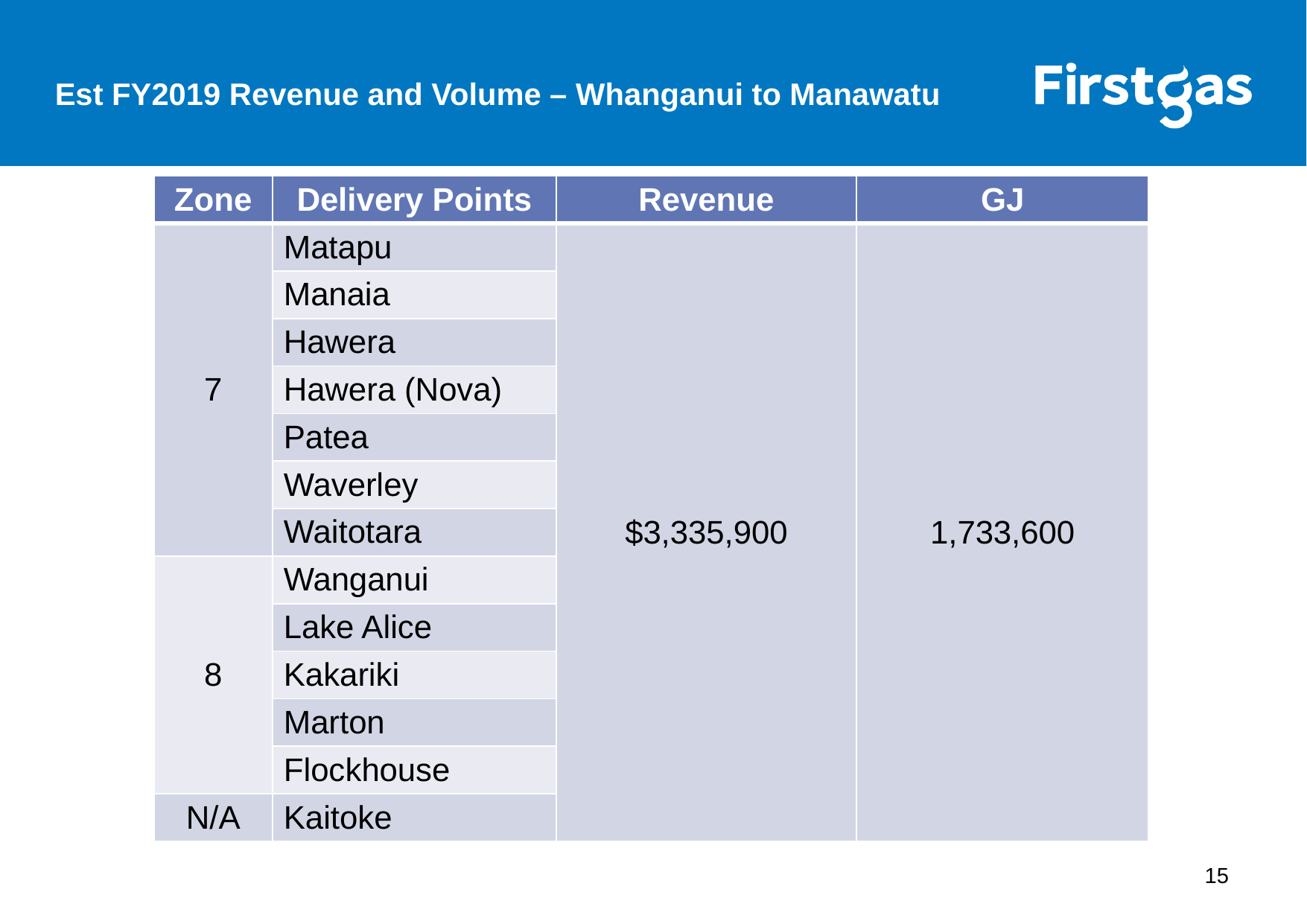

Est FY2019 Revenue and Volume – Whanganui to Manawatu
| Zone | Delivery Points | Revenue | GJ |
| --- | --- | --- | --- |
| 7 | Matapu | $3,335,900 | 1,733,600 |
|  | Manaia |  |  |
|  | Hawera |  |  |
|  | Hawera (Nova) |  |  |
|  | Patea |  |  |
|  | Waverley |  |  |
|  | Waitotara |  |  |
| 8 | Wanganui |  |  |
|  | Lake Alice |  |  |
|  | Kakariki |  |  |
|  | Marton |  |  |
|  | Flockhouse |  |  |
| N/A | Kaitoke |  |  |
15